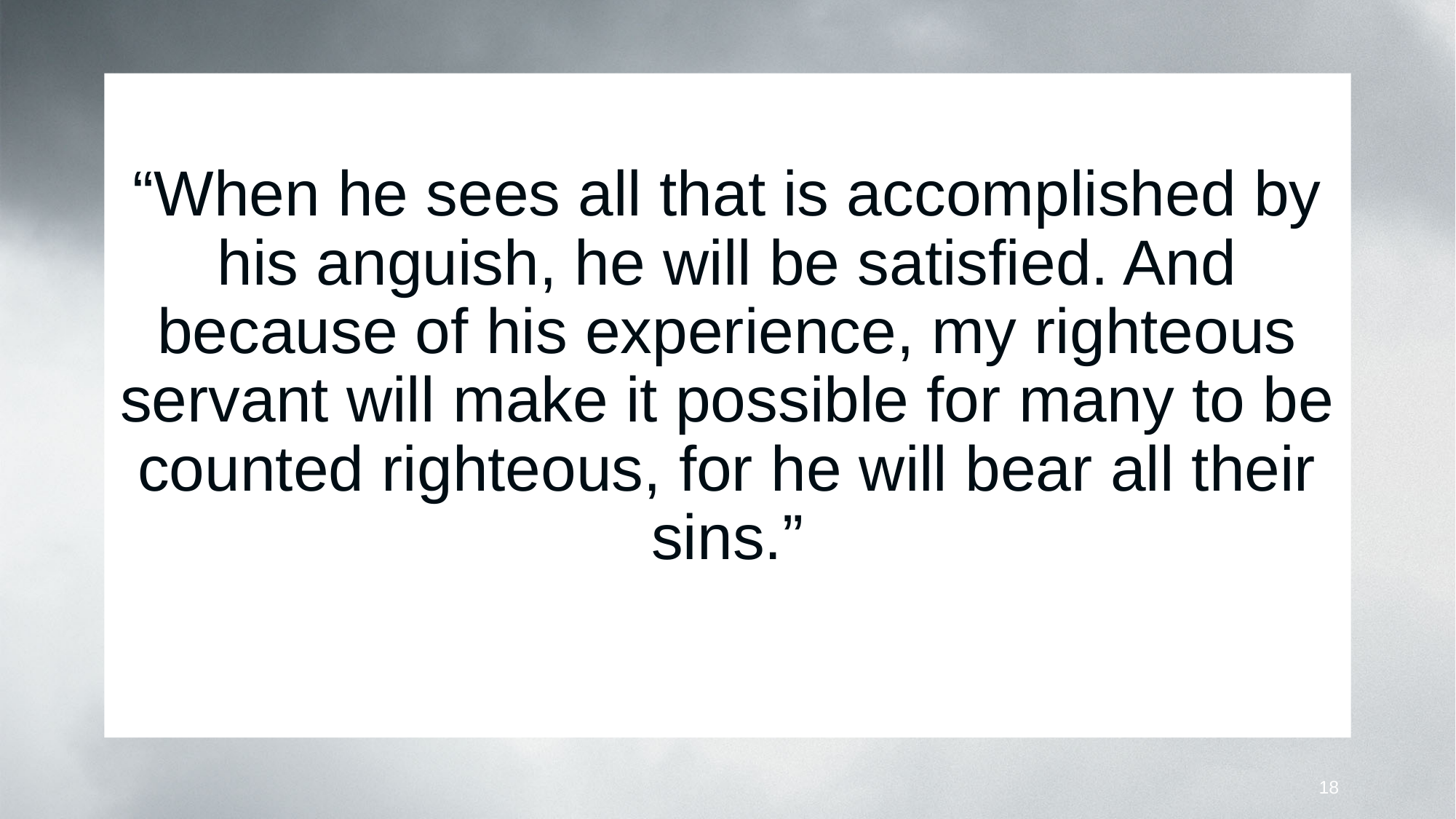

“When he sees all that is accomplished by his anguish, he will be satisfied. And because of his experience, my righteous servant will make it possible for many to be counted righteous, for he will bear all their sins.”
18